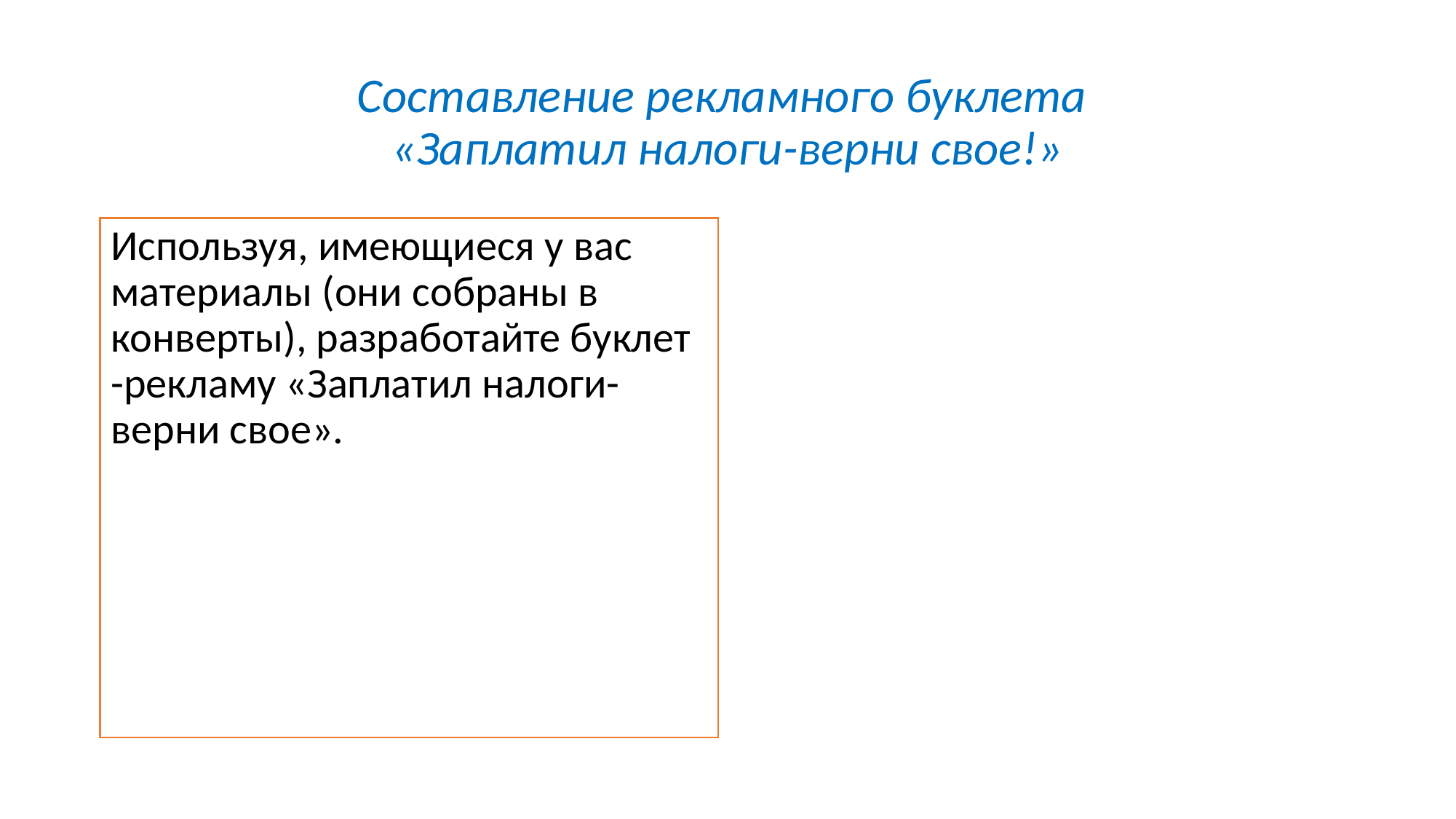

# Составление рекламного буклета «Заплатил налоги-верни свое!»
Используя, имеющиеся у вас материалы (они собраны в конверты), разработайте буклет -рекламу «Заплатил налоги-верни свое».